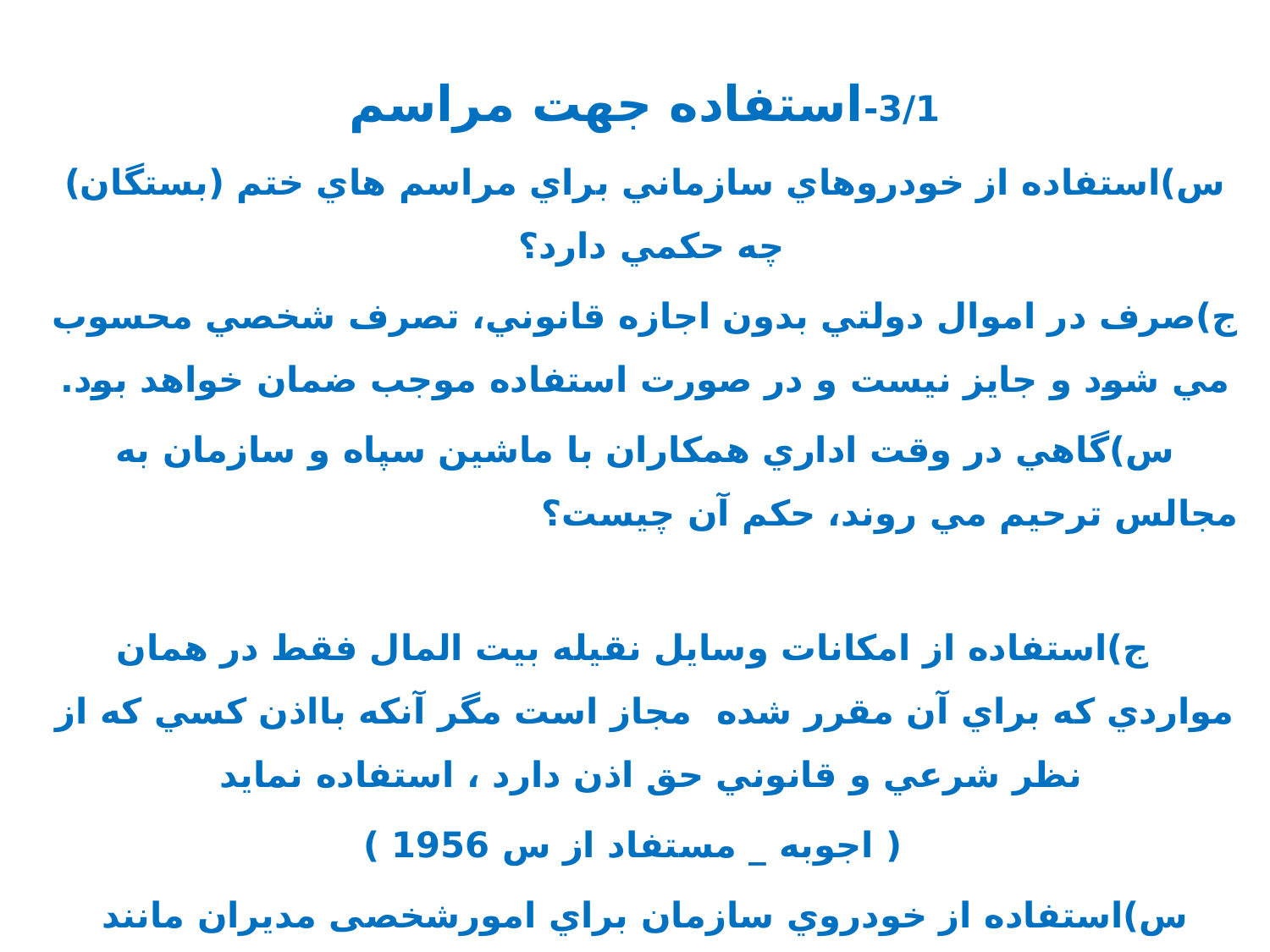

3/1-استفاده جهت مراسم
س)استفاده از خودروهاي سازماني براي مراسم هاي ختم (بستگان) چه حكمي دارد؟
ج)صرف در اموال دولتي بدون اجازه قانوني، تصرف شخصي محسوب مي شود و جايز نيست و در صورت استفاده موجب ضمان خواهد بود.
س)گاهي در وقت اداري همكاران با ماشين سپاه و سازمان به مجالس ترحيم مي روند، حكم آن چيست؟
  ج)استفاده از امكانات وسايل نقيله بيت المال فقط در همان مواردي كه براي آن مقرر شده  مجاز است مگر آنكه بااذن كسي كه از نظر شرعي و قانوني حق اذن دارد ، استفاده نمايد
  ( اجوبه _ مستفاد از س 1956 )
س)استفاده از خودروي سازمان براي امورشخصی مدیران مانند سرويس مدارس فرزندان چه حکمی دارد؟
  ج)هر گونه تصرف و استفاده از امكانات سازمان و بيت المال تابع ضوابط و مقررات مربوطه است و تخلف از آن در حكم غصب و موجب ضمان است.